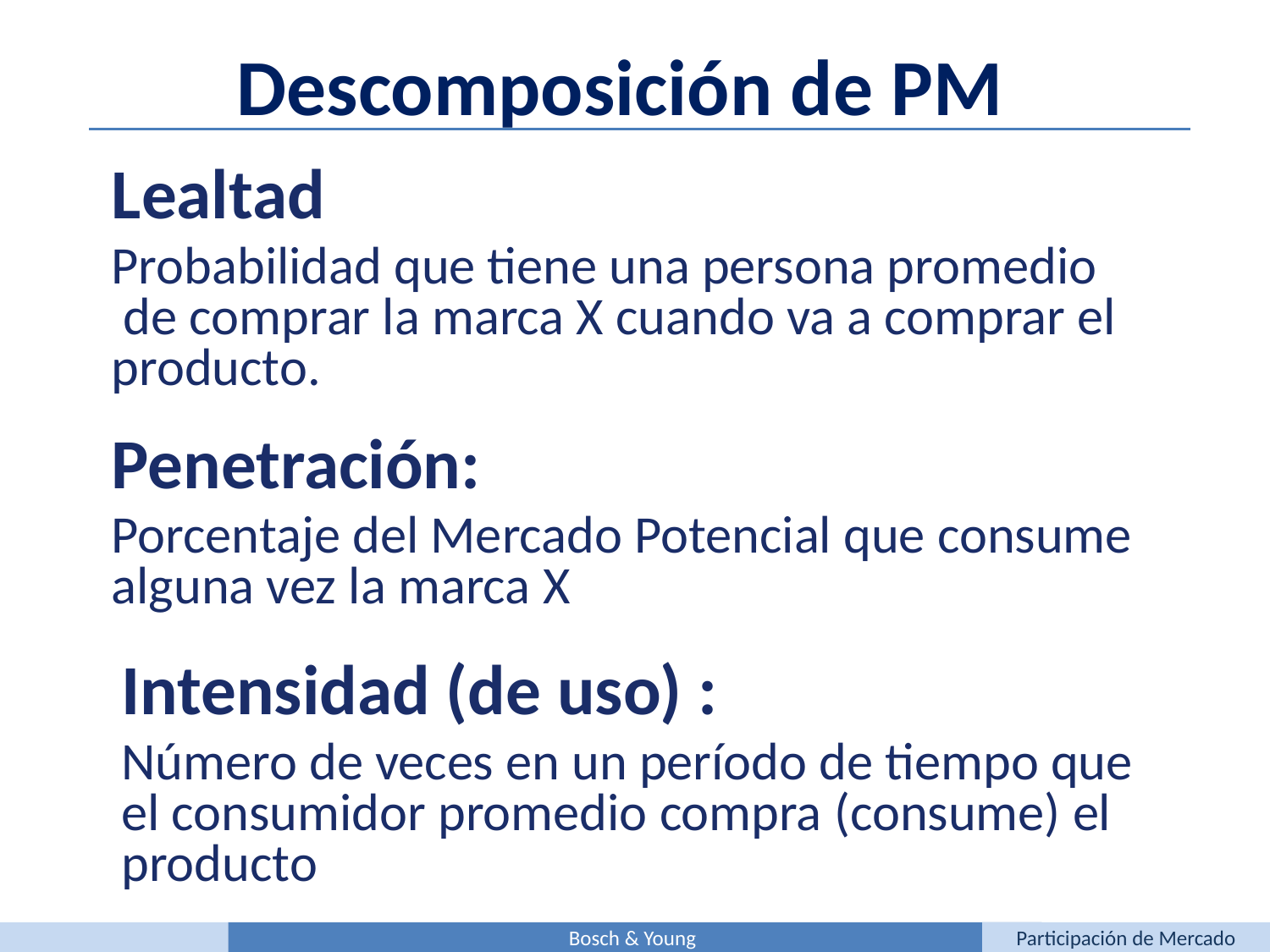

Descomposición de PM
Lealtad
Probabilidad que tiene una persona promedio         de comprar la marca X cuando va a comprar el producto.
Penetración:
Porcentaje del Mercado Potencial que consume alguna vez la marca X
Intensidad (de uso) :
Número de veces en un período de tiempo que el consumidor promedio compra (consume) el producto

Bosch & Young
Participación de Mercado